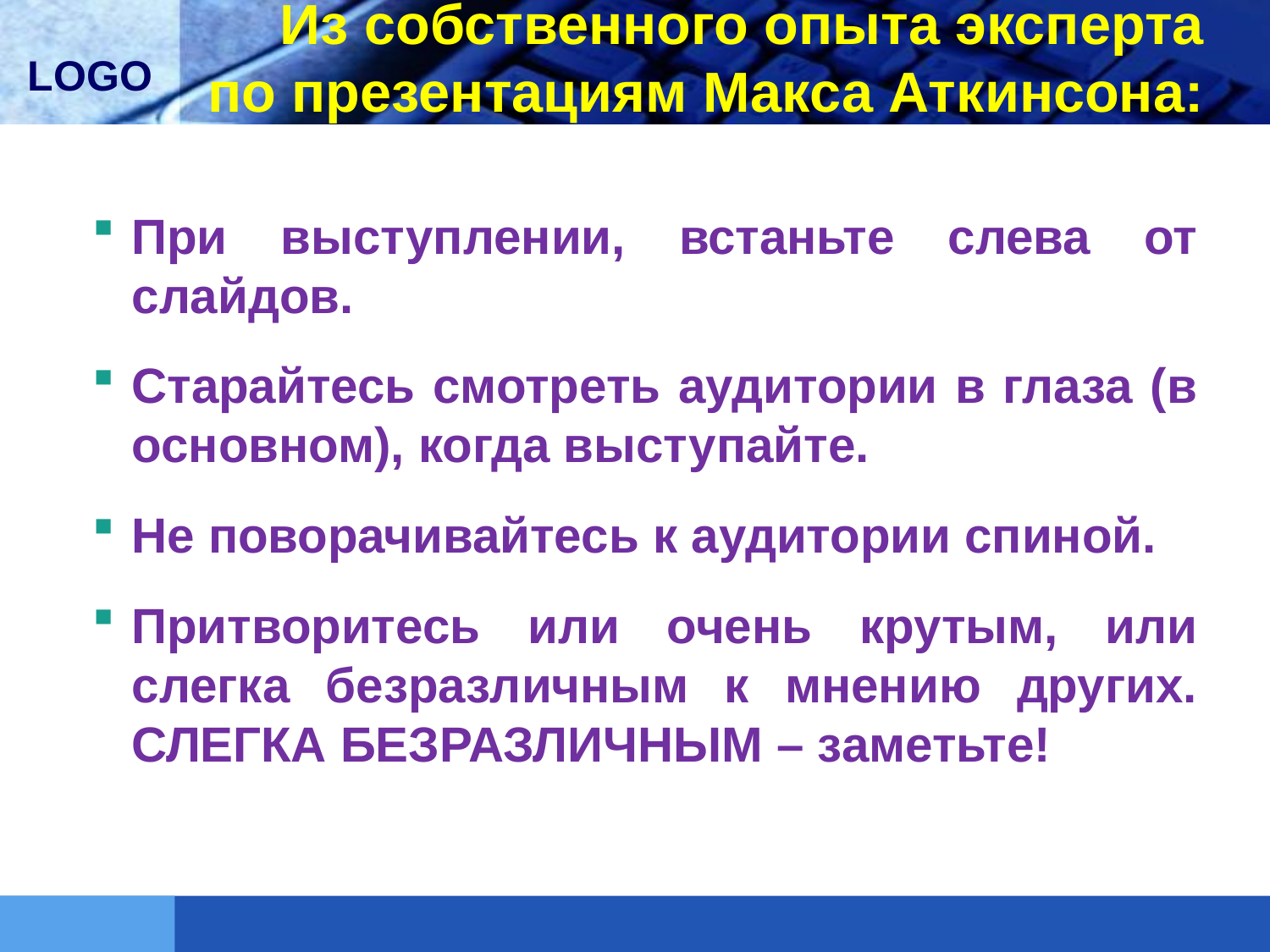

# Из собственного опыта эксперта по презентациям Макса Аткинсона:
При выступлении, встаньте слева от слайдов.
Старайтесь смотреть аудитории в глаза (в основном), когда выступайте.
Не поворачивайтесь к аудитории спиной.
Притворитесь или очень крутым, или слегка безразличным к мнению других. СЛЕГКА БЕЗРАЗЛИЧНЫМ – заметьте!